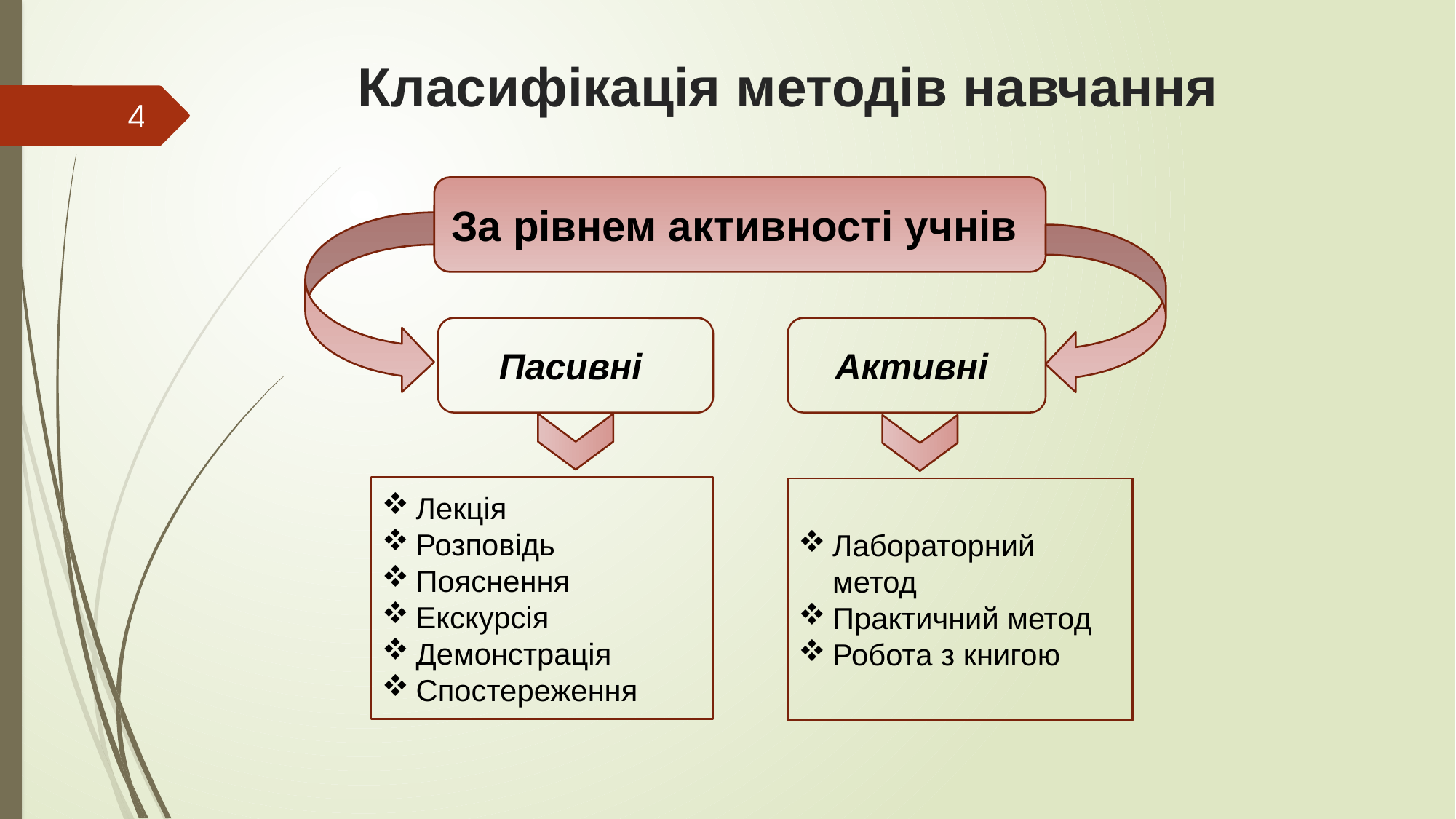

# Класифікація методів навчання
4
За рівнем активності учнів

Пасивні
Активні

Лекція
Розповідь
Пояснення
Екскурсія
Демонстрація
Спостереження
Лабораторний метод
Практичний метод
Робота з книгою